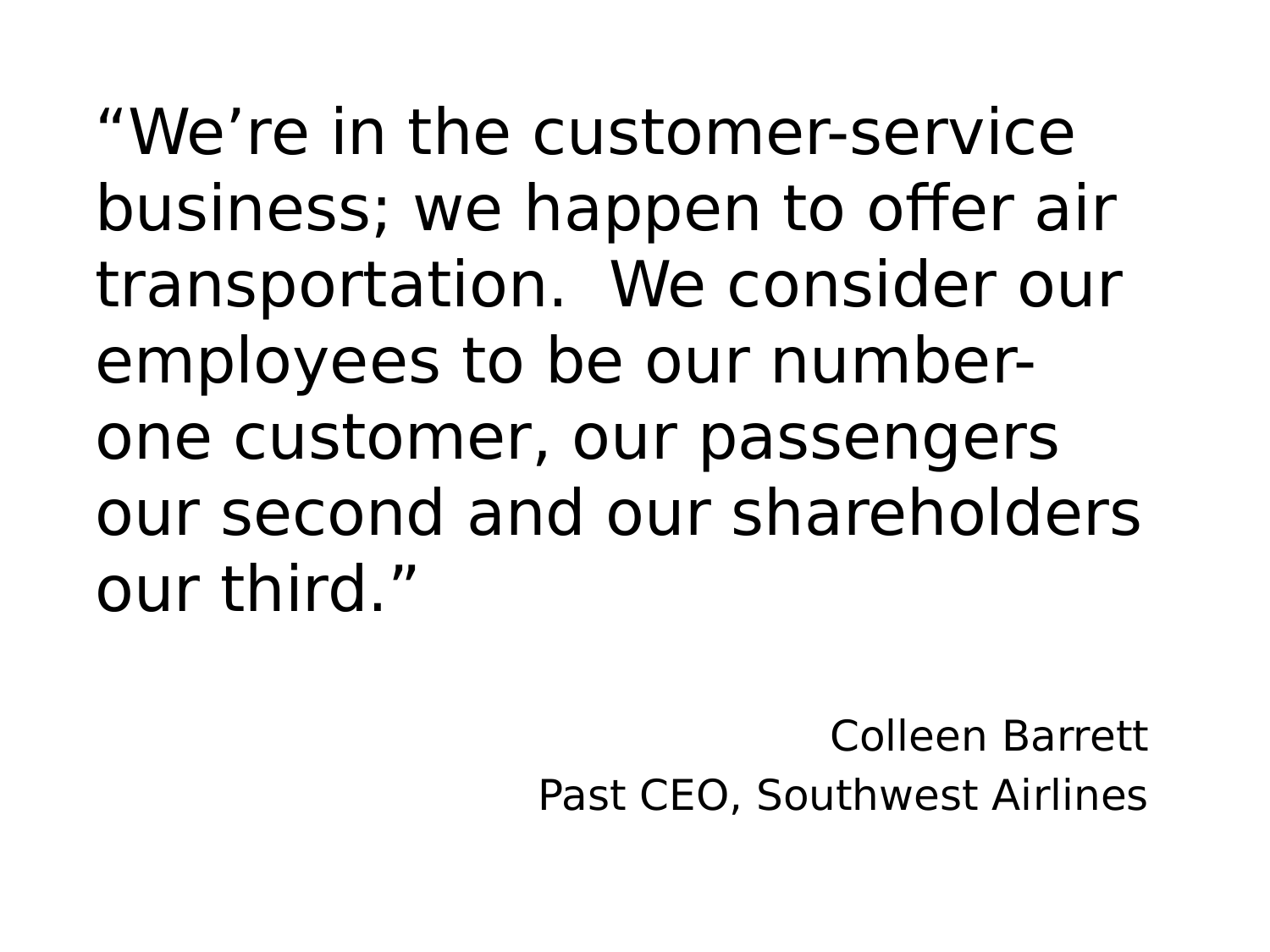

“We’re in the customer-service business; we happen to offer air transportation.  We consider our employees to be our number-one customer, our passengers our second and our shareholders our third.”
Colleen Barrett
Past CEO, Southwest Airlines